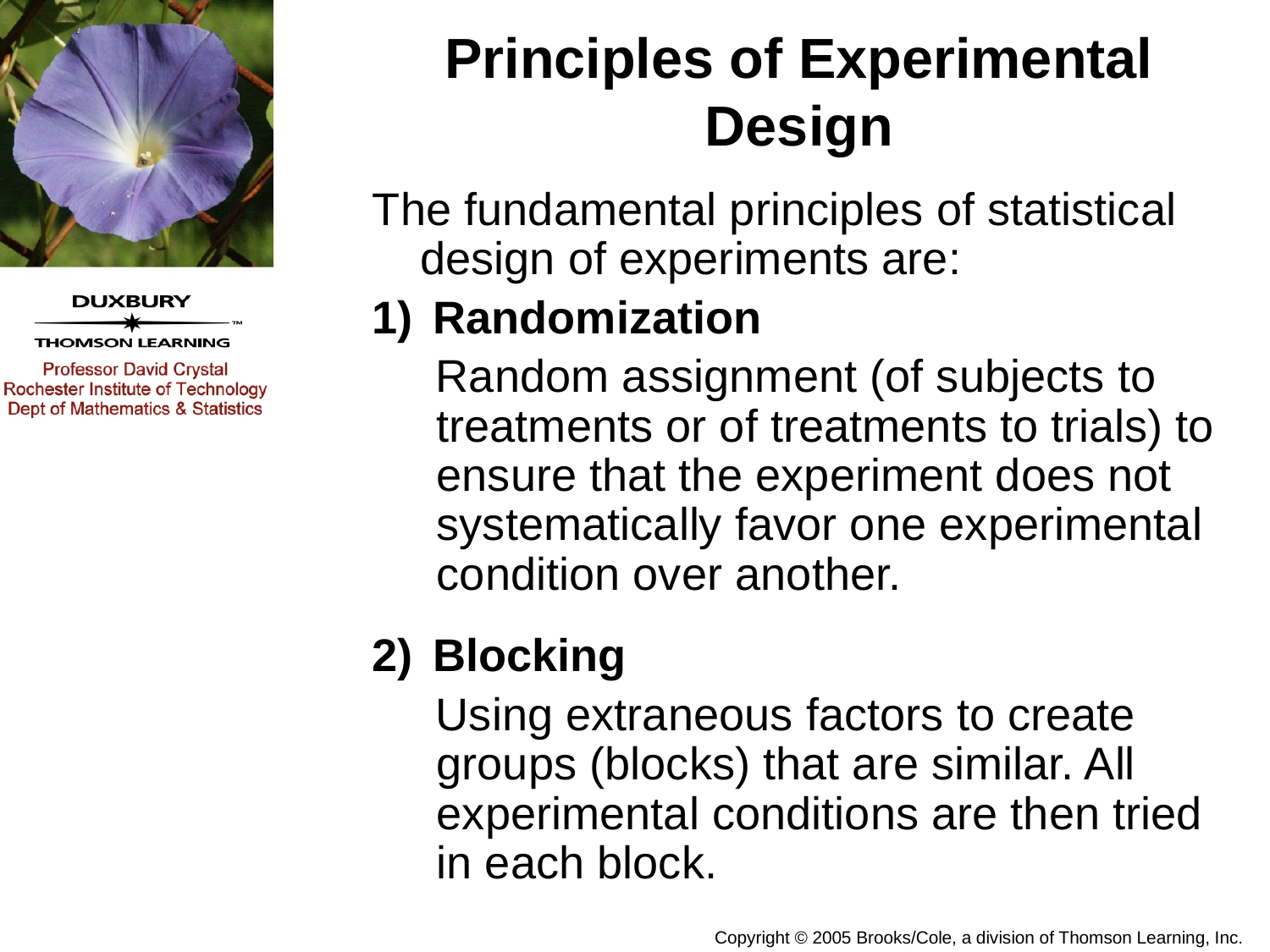

# Principles of Experimental Design
The fundamental principles of statistical design of experiments are:
 Randomization
Random assignment (of subjects to treatments or of treatments to trials) to ensure that the experiment does not systematically favor one experimental condition over another.
 Blocking
Using extraneous factors to create groups (blocks) that are similar. All experimental conditions are then tried in each block.